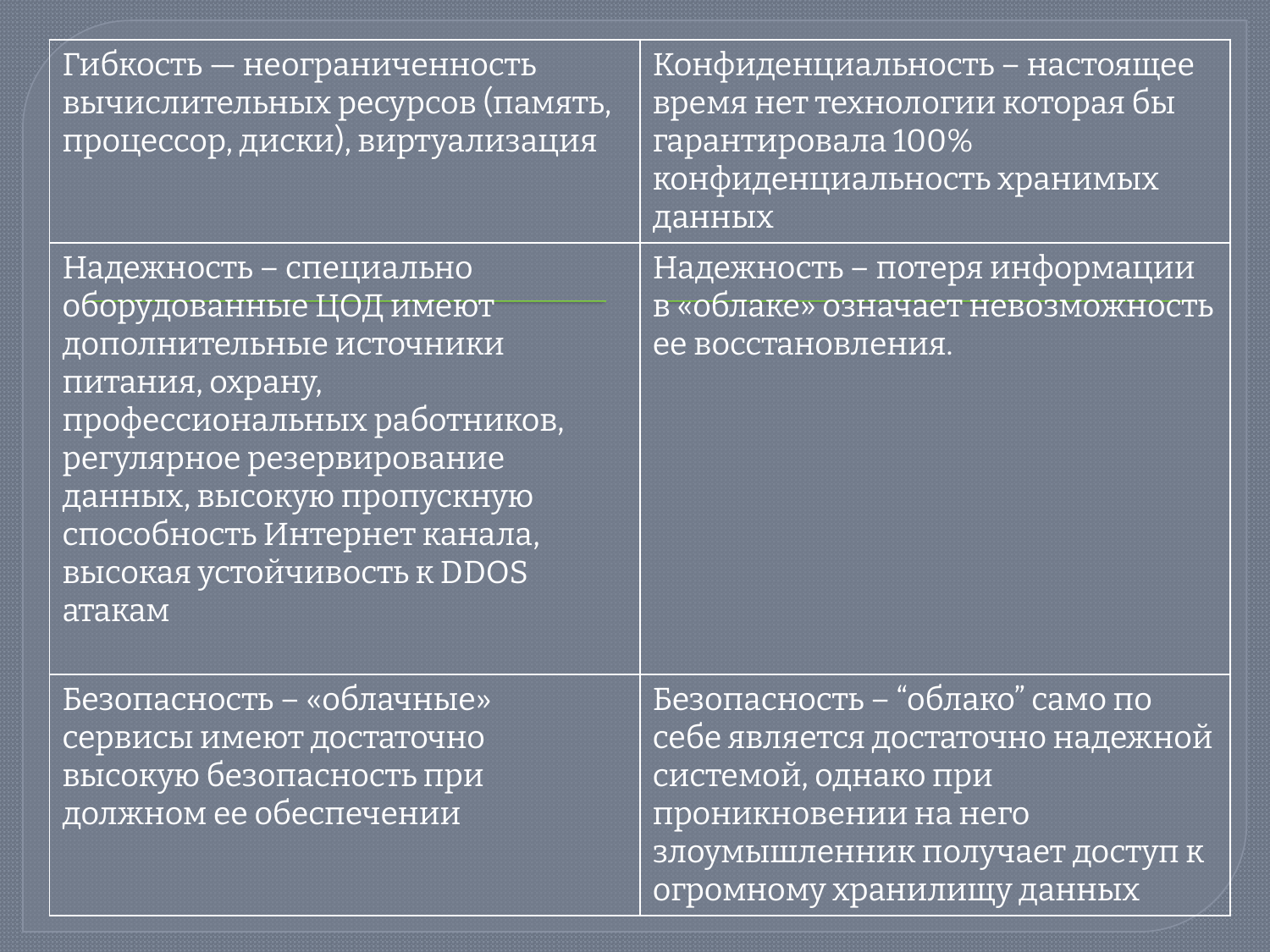

| Гибкость — неограниченность вычислительных ресурсов (память, процессор, диски), виртуализация | Конфиденциальность – настоящее время нет технологии которая бы гарантировала 100% конфиденциальность хранимых данных |
| --- | --- |
| Надежность – специально оборудованные ЦОД имеют дополнительные источники питания, охрану, профессиональных работников, регулярное резервирование данных, высокую пропускную способность Интернет канала, высокая устойчивость к DDOS атакам | Надежность – потеря информации в «облаке» означает невозможность ее восстановления. |
| Безопасность – «облачные» сервисы имеют достаточно высокую безопасность при должном ее обеспечении | Безопасность – “облако” само по себе является достаточно надежной системой, однако при проникновении на него злоумышленник получает доступ к огромному хранилищу данных |